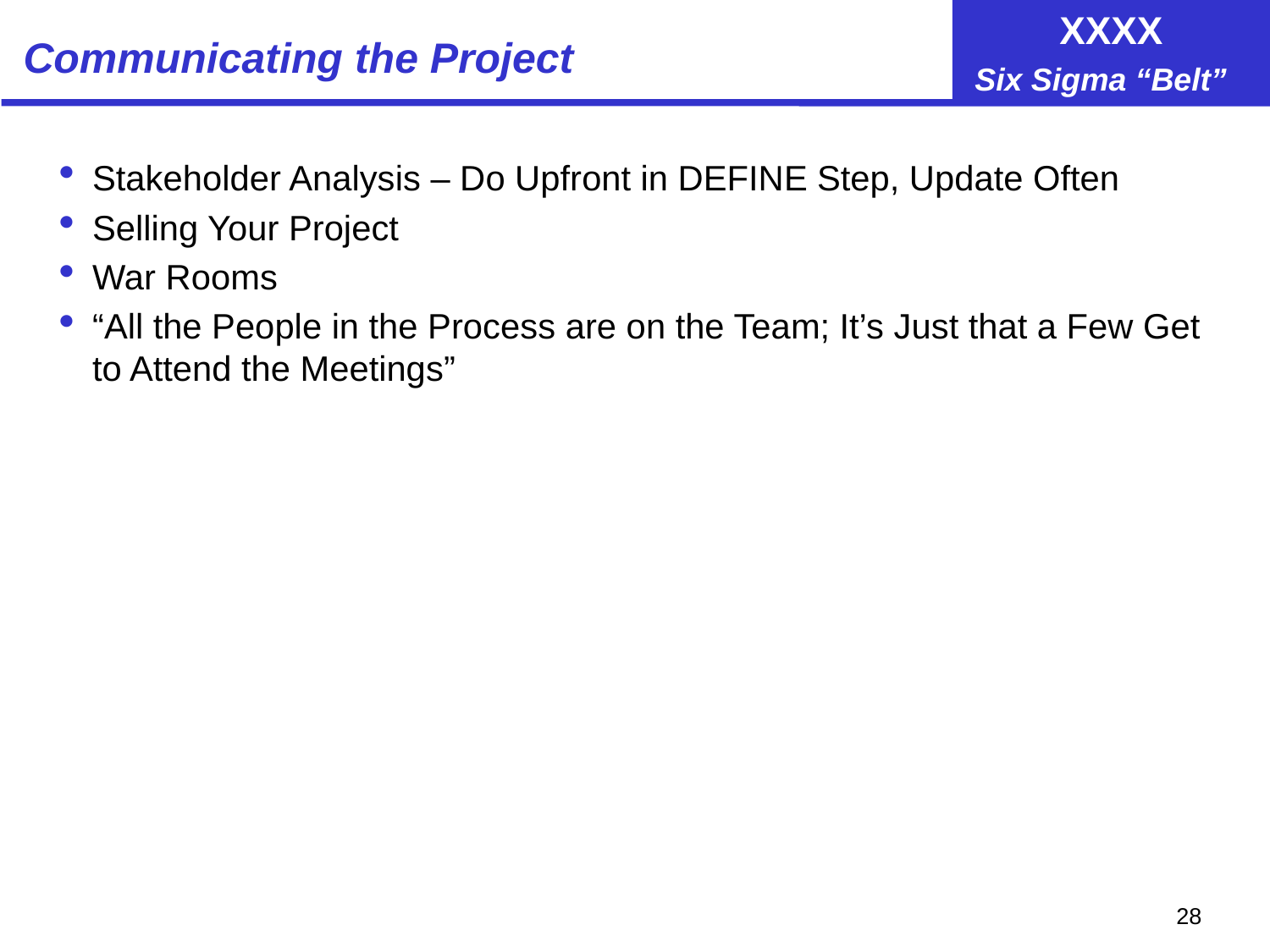

# Communicating the Project
Stakeholder Analysis – Do Upfront in DEFINE Step, Update Often
Selling Your Project
War Rooms
“All the People in the Process are on the Team; It’s Just that a Few Get to Attend the Meetings”